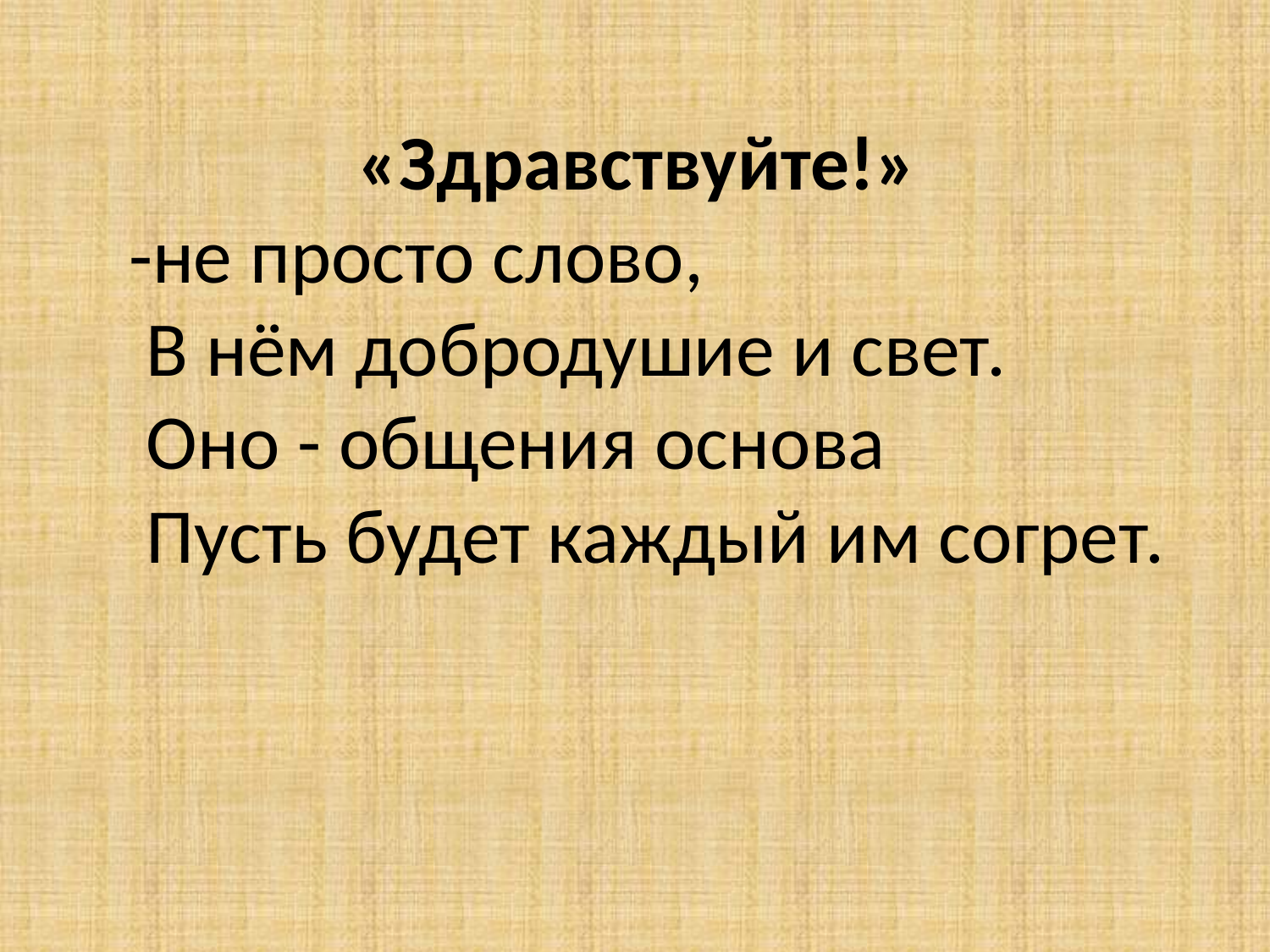

# «Здравствуйте!» -не просто слово, В нём добродушие и свет. Оно - общения основа Пусть будет каждый им согрет.